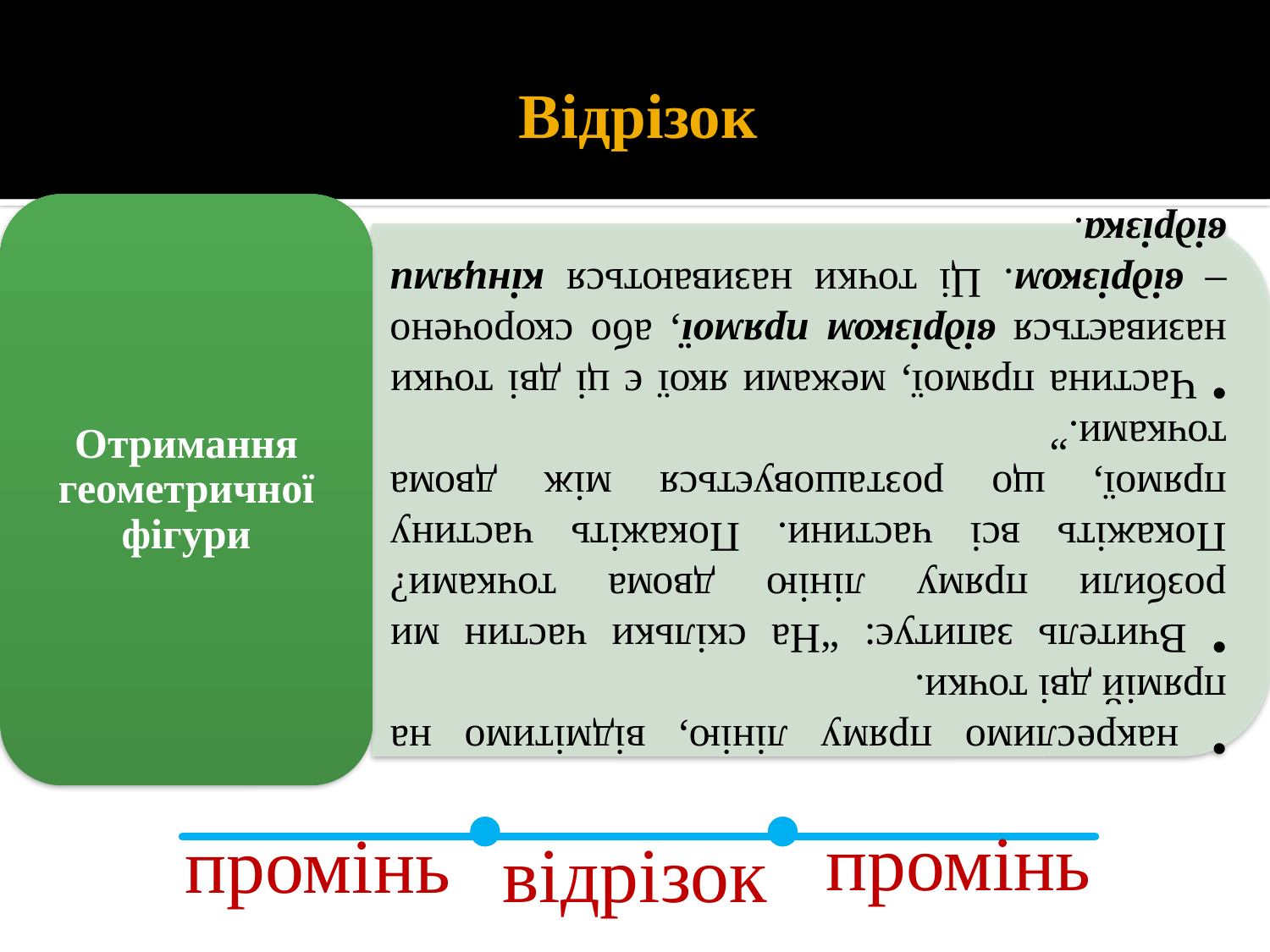

# Відрізок
 накреслимо пряму лінію, відмітимо на прямій дві точки.
 Вчитель запитує: “На скільки частин ми розбили пряму лінію двома точками? Покажіть всі частини. Покажіть частину прямої, що розташовується між двома точками.”
 Частина прямої, межами якої є ці дві точки називається відрізком прямої, або скорочено – відрізком. Ці точки називаються кінцями відрізка.
Отримання геометричної фігури
промінь
промінь

відрізок